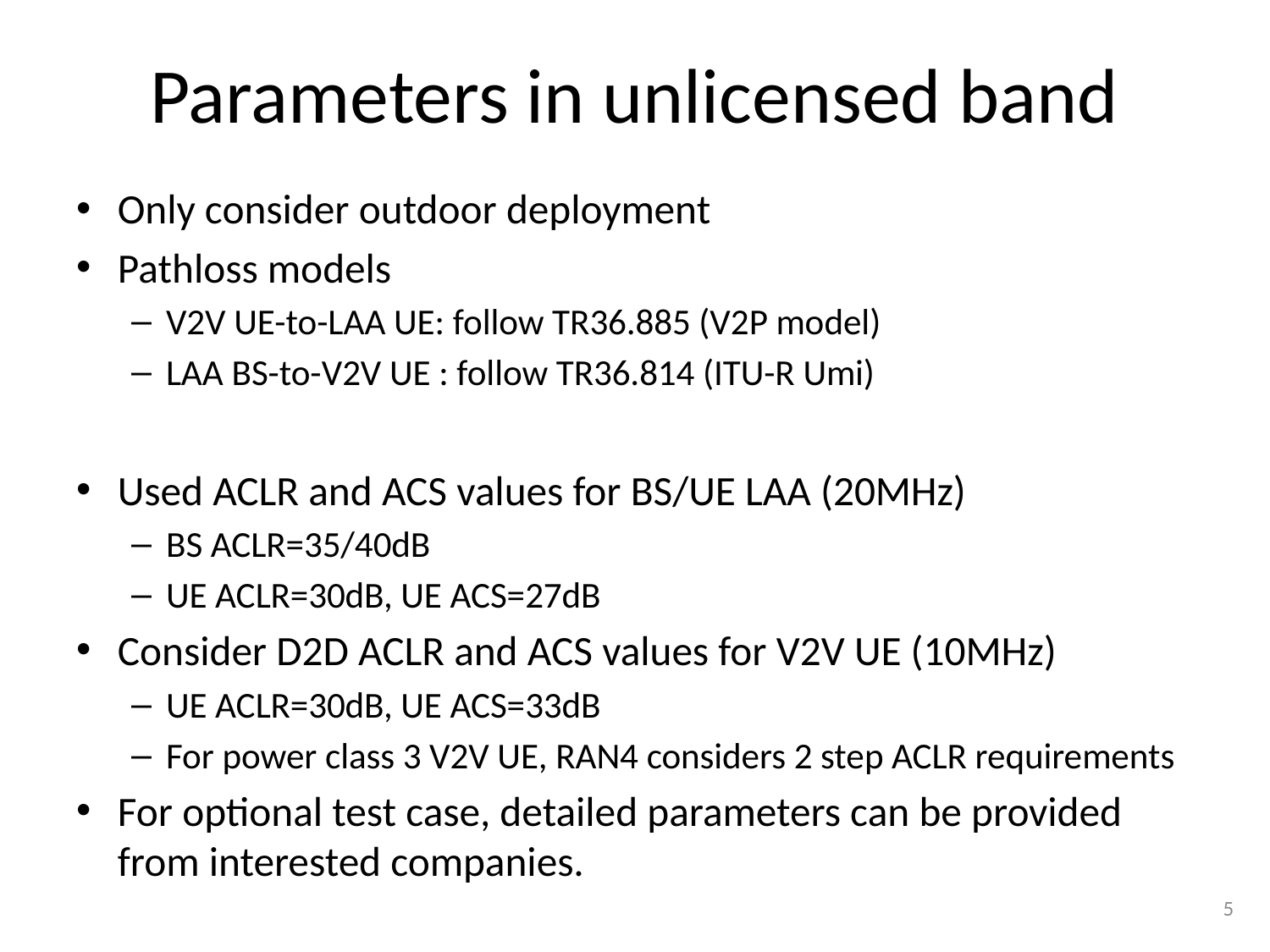

# Parameters in unlicensed band
Only consider outdoor deployment
Pathloss models
V2V UE-to-LAA UE: follow TR36.885 (V2P model)
LAA BS-to-V2V UE : follow TR36.814 (ITU-R Umi)

Used ACLR and ACS values for BS/UE LAA (20MHz)
BS ACLR=35/40dB
UE ACLR=30dB, UE ACS=27dB
Consider D2D ACLR and ACS values for V2V UE (10MHz)
UE ACLR=30dB, UE ACS=33dB
For power class 3 V2V UE, RAN4 considers 2 step ACLR requirements
For optional test case, detailed parameters can be provided from interested companies.

5